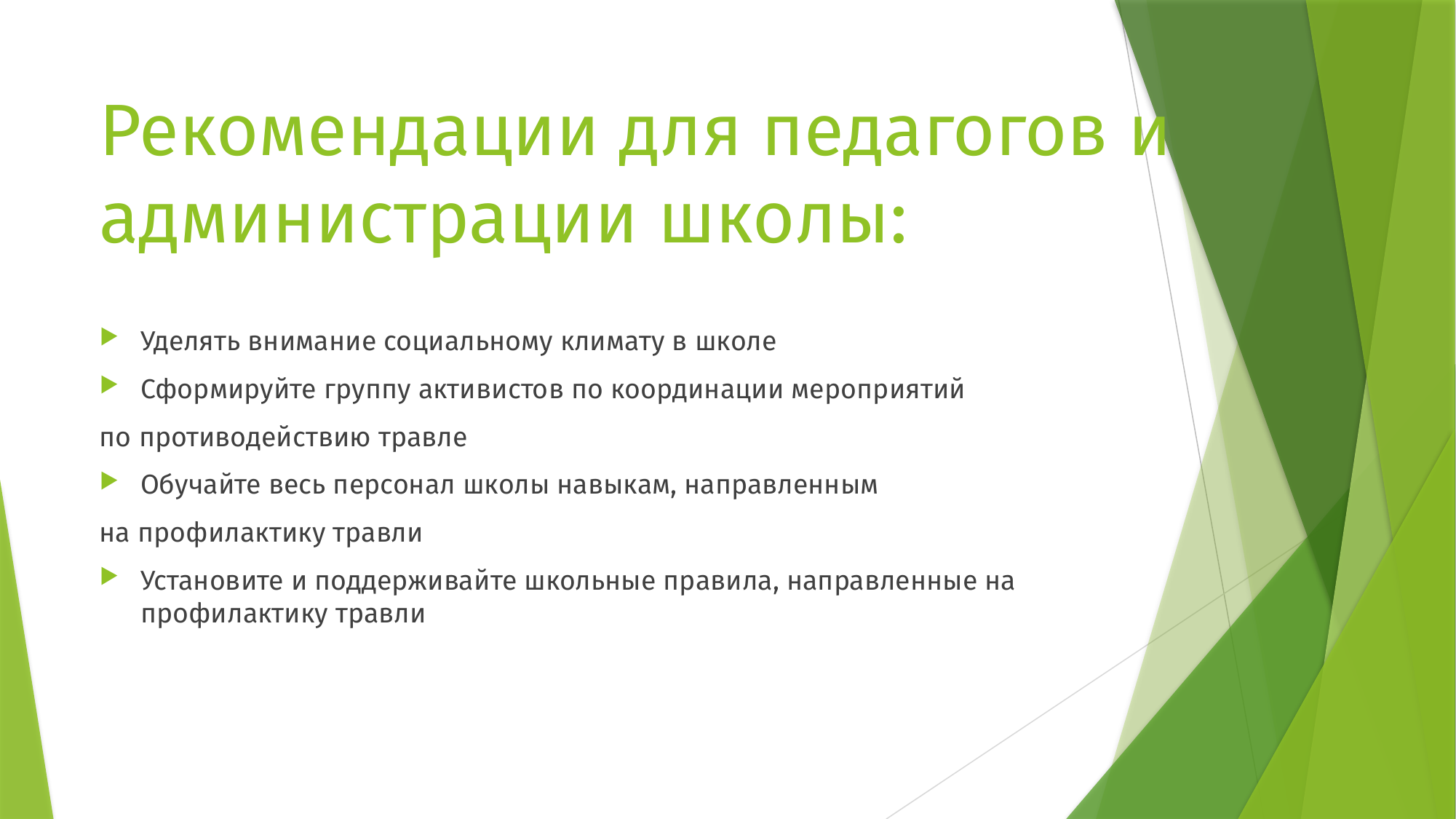

# Рекомендации для педагогов и администрации школы:
Уделять внимание социальному климату в школе
Сформируйте группу активистов по координации мероприятий
по противодействию травле
Обучайте весь персонал школы навыкам, направленным
на профилактику травли
Установите и поддерживайте школьные правила, направленные на  профилактику травли